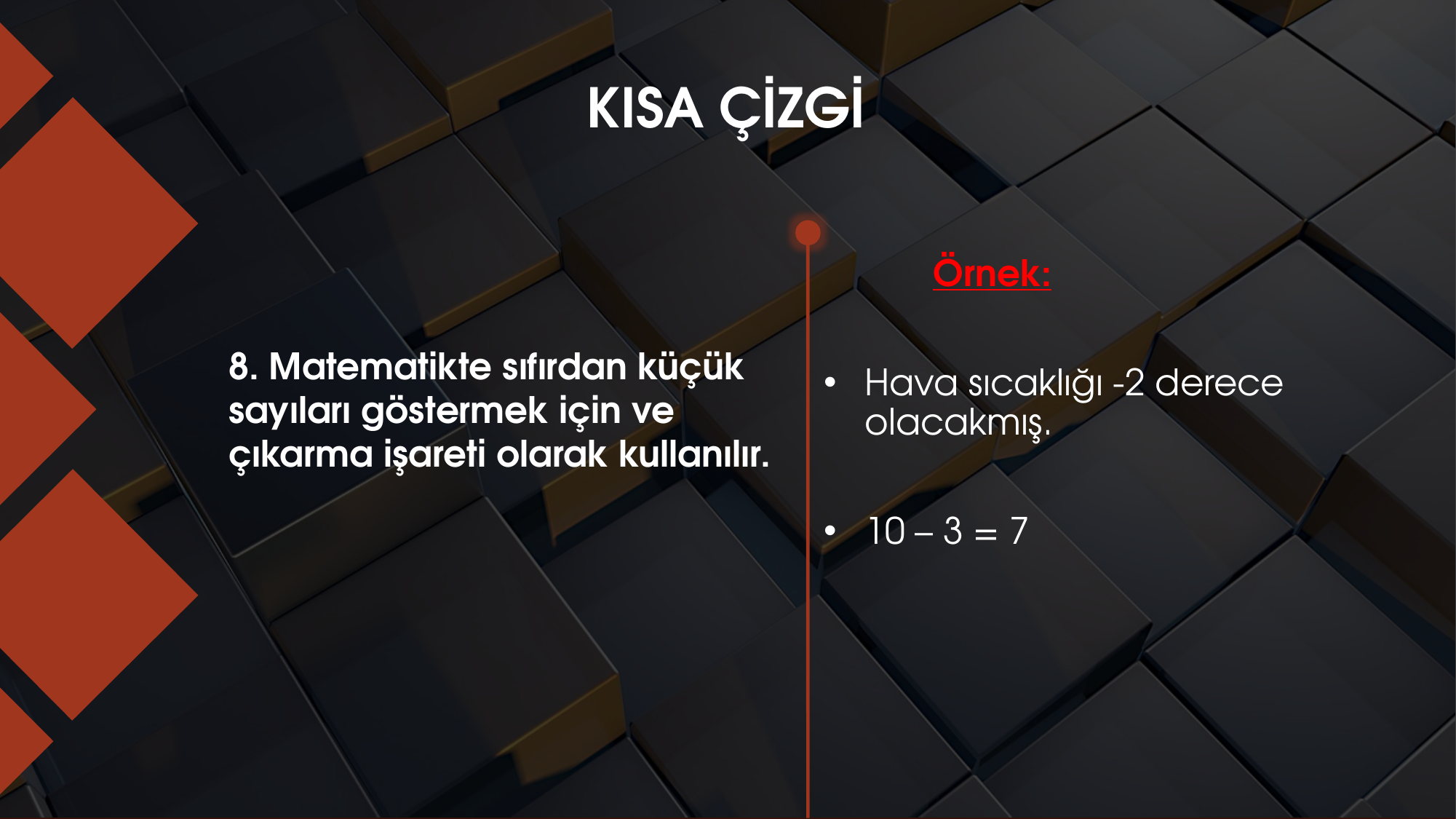

# KISA ÇİZGİ

	Örnek:

Hava sıcaklığı -2 derece olacakmış.

10 – 3 = 7
8. Matematikte sıfırdan küçük sayıları göstermek için ve çıkarma işareti olarak kullanılır.